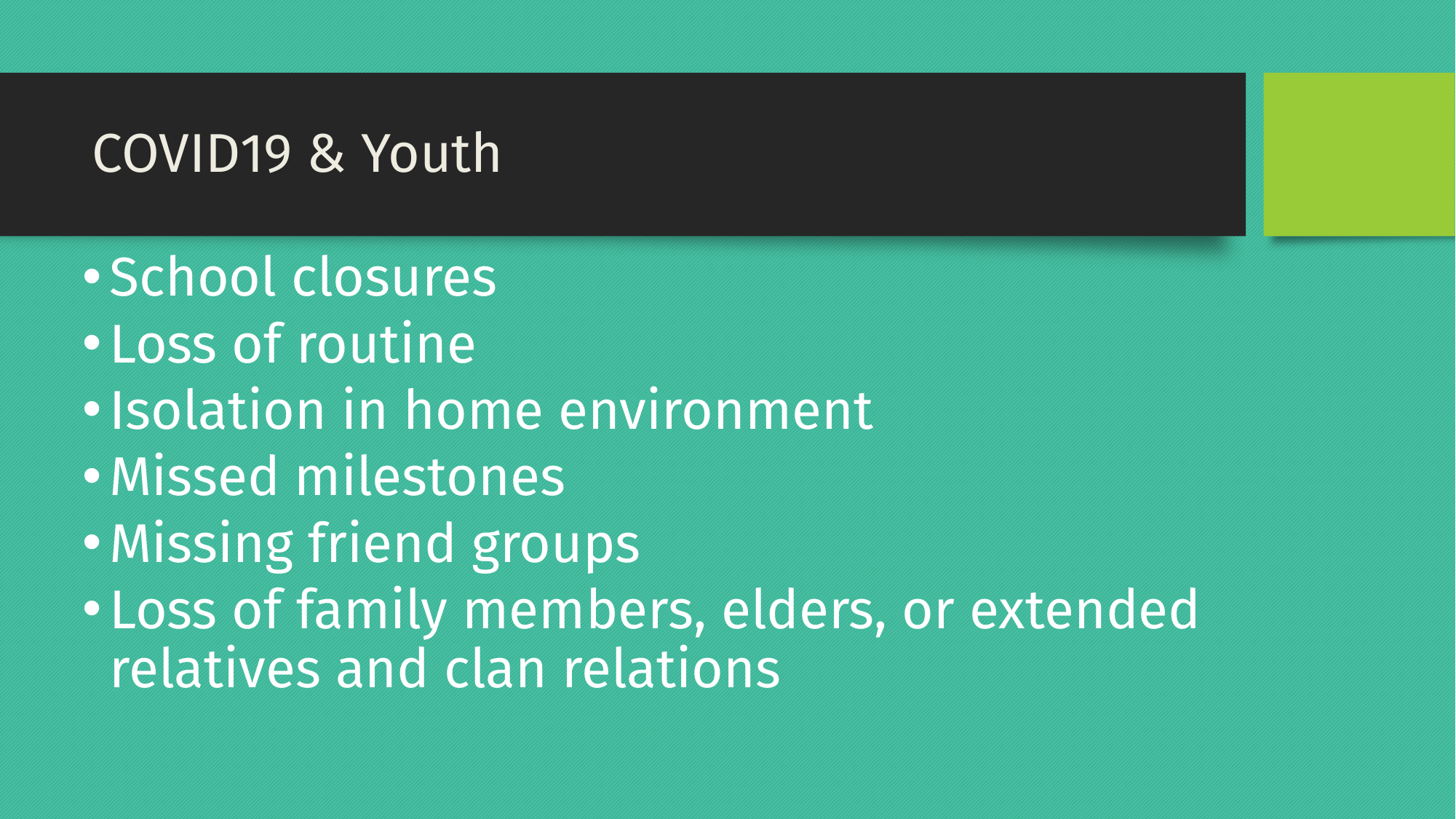

# COVID19 & Youth
School closures
Loss of routine
Isolation in home environment
Missed milestones
Missing friend groups
Loss of family members, elders, or extended relatives and clan relations